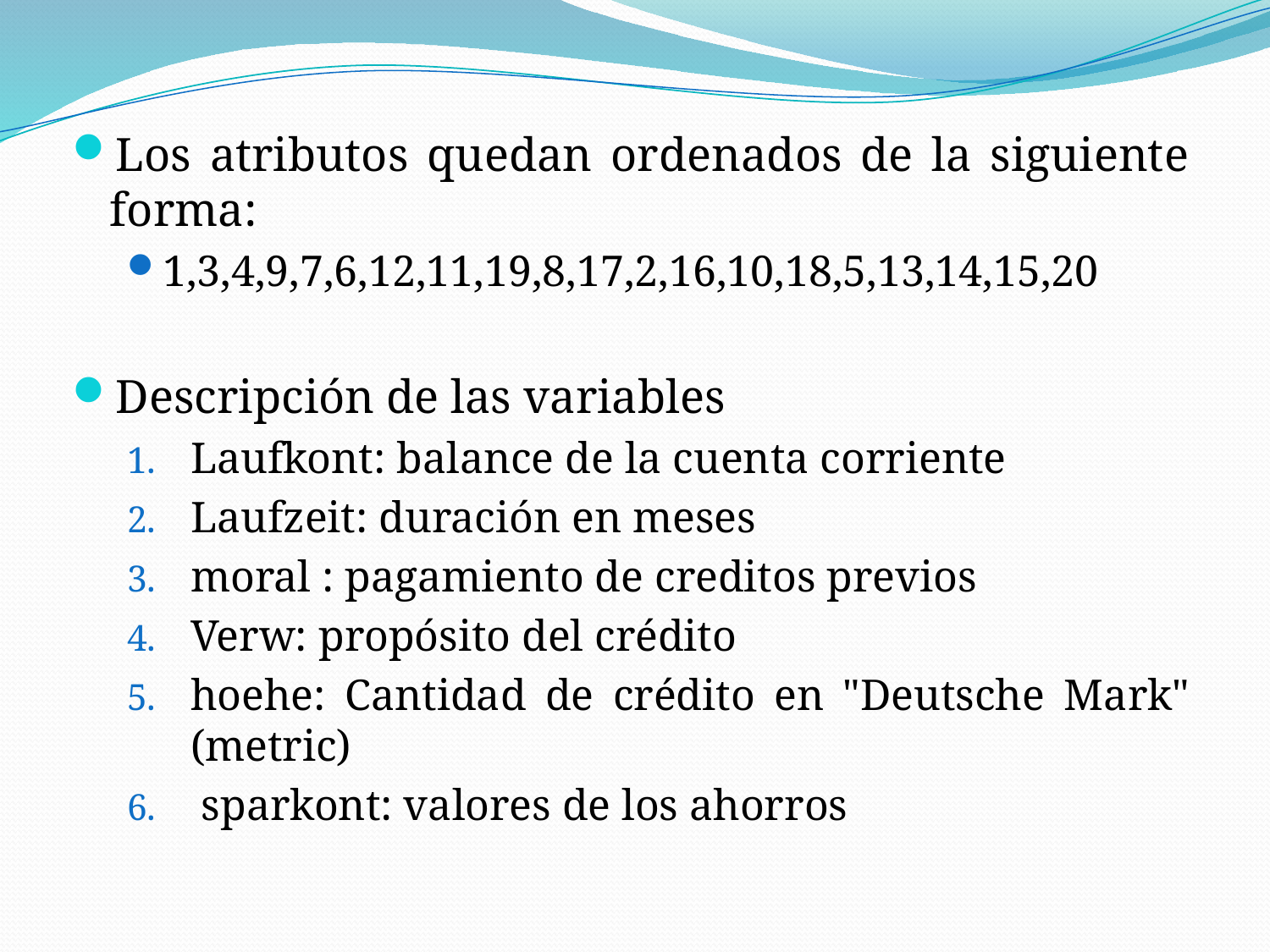

Los atributos quedan ordenados de la siguiente forma:
1,3,4,9,7,6,12,11,19,8,17,2,16,10,18,5,13,14,15,20

Descripción de las variables
Laufkont: balance de la cuenta corriente
Laufzeit: duración en meses
moral : pagamiento de creditos previos
Verw: propósito del crédito
hoehe: Cantidad de crédito en "Deutsche Mark" (metric)
 sparkont: valores de los ahorros